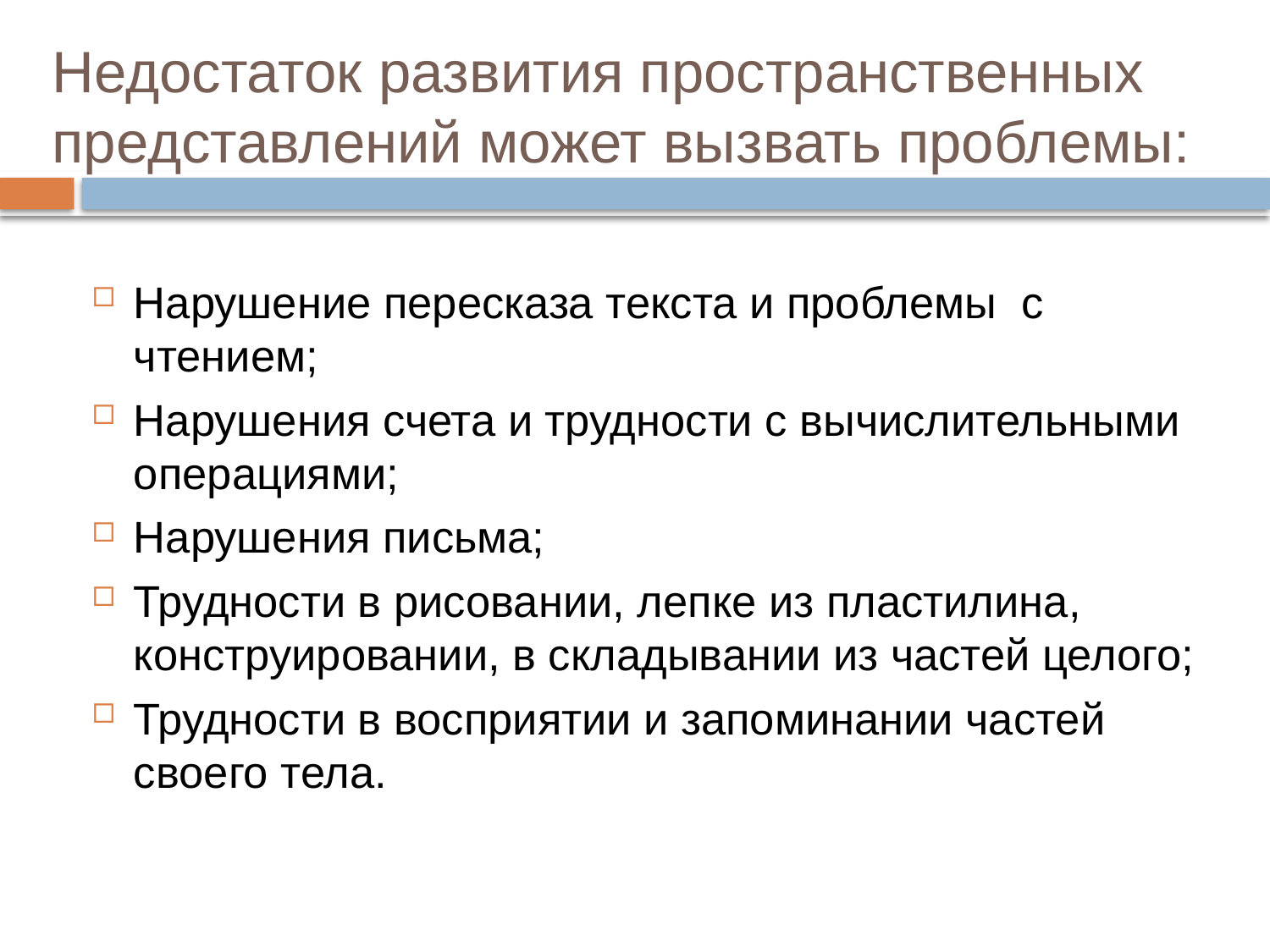

# Недостаток развития пространственных представлений может вызвать проблемы:
Нарушение пересказа текста и проблемы  с чтением;
Нарушения счета и трудности с вычислительными  операциями;
Нарушения письма;
Трудности в рисовании, лепке из пластилина, конструировании, в складывании из частей целого;
Трудности в восприятии и запоминании частей своего тела.